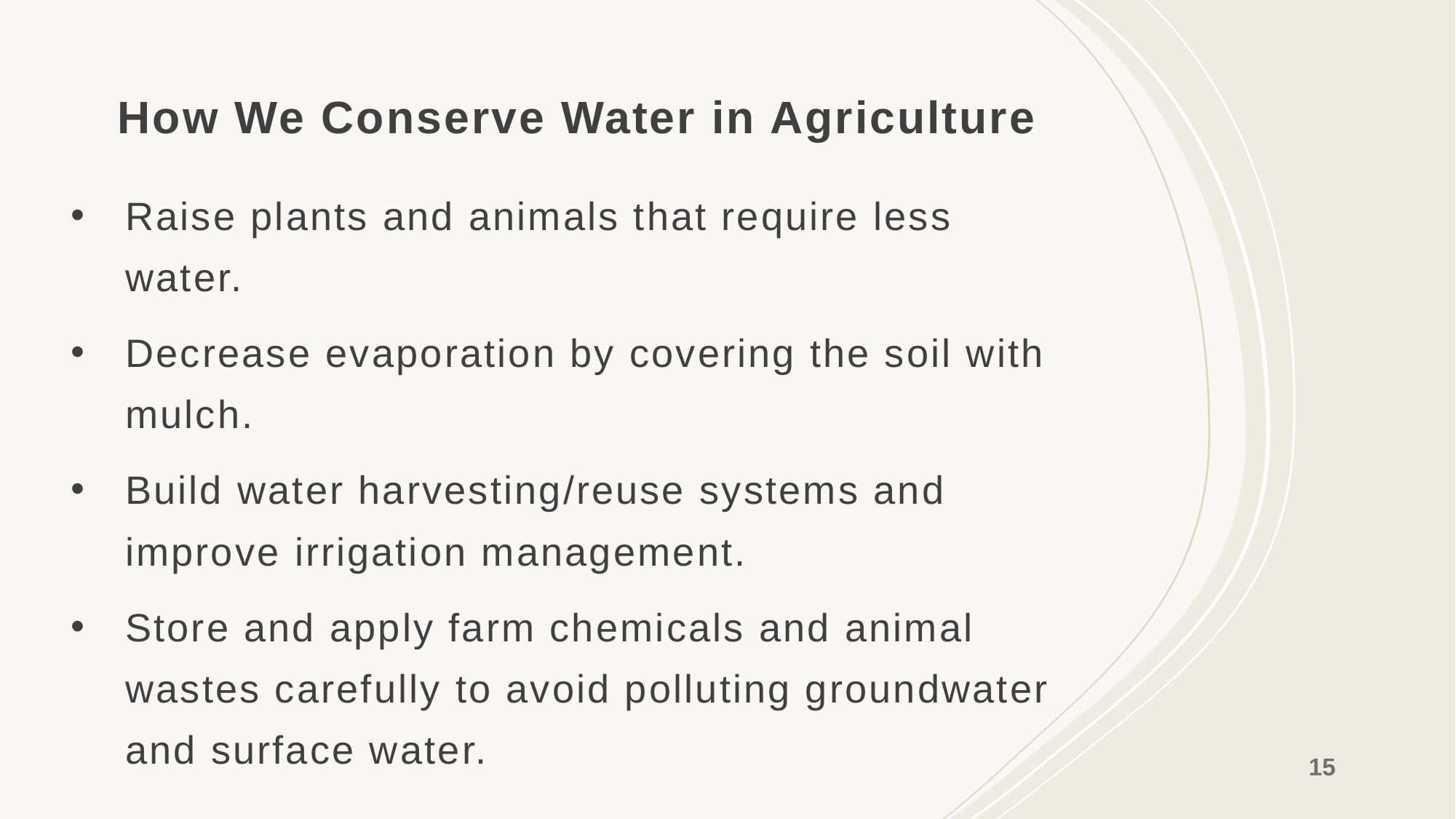

# How We Conserve Water in Agriculture
Raise plants and animals that require less water.
Decrease evaporation by covering the soil with mulch.
Build water harvesting/reuse systems and improve irrigation management.
Store and apply farm chemicals and animal wastes carefully to avoid polluting groundwater and surface water.
15